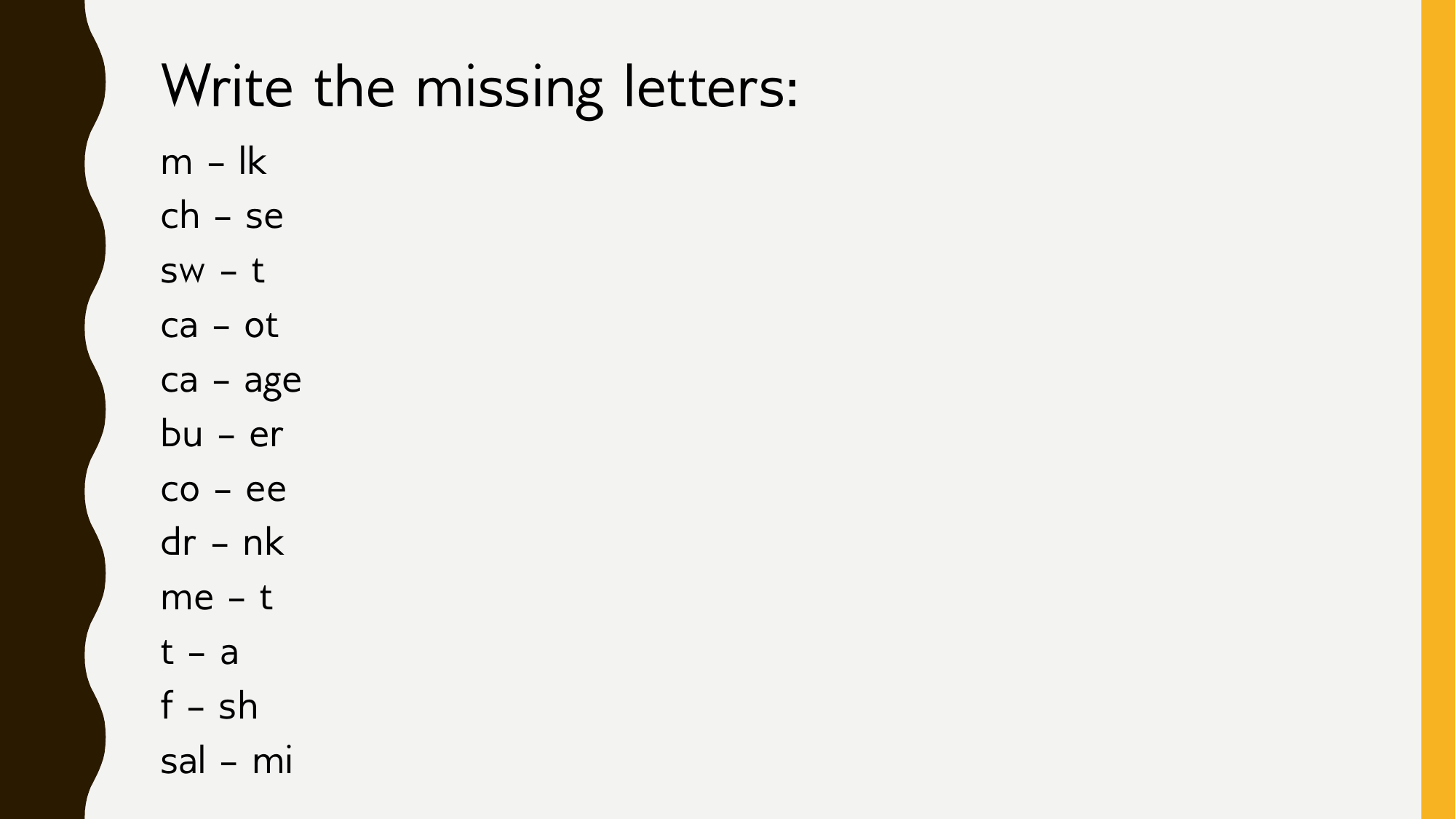

Write the missing letters:
m – lk
ch – se
sw – t
ca – ot
ca – age
bu – er
co – ee
dr – nk
me – t
t – a
f – sh 
sal – mi